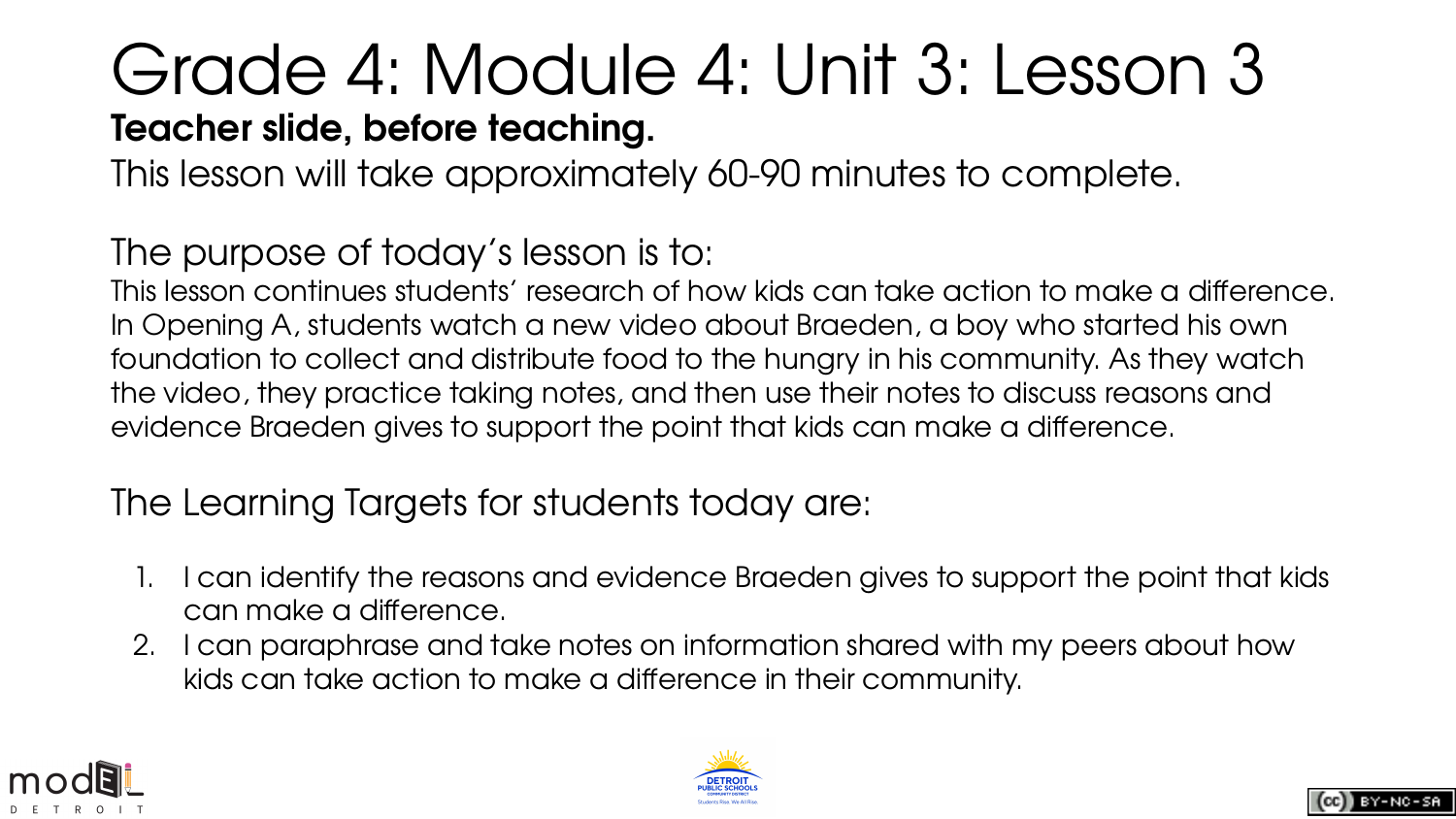

# Grade 4: Module 4: Unit 3: Lesson 3
Teacher slide, before teaching.
This lesson will take approximately 60-90 minutes to complete.

The purpose of today’s lesson is to:
This lesson continues students’ research of how kids can take action to make a difference. In Opening A, students watch a new video about Braeden, a boy who started his own foundation to collect and distribute food to the hungry in his community. As they watch the video, they practice taking notes, and then use their notes to discuss reasons and evidence Braeden gives to support the point that kids can make a difference.
The Learning Targets for students today are:
I can identify the reasons and evidence Braeden gives to support the point that kids can make a difference.
I can paraphrase and take notes on information shared with my peers about how kids can take action to make a difference in their community.